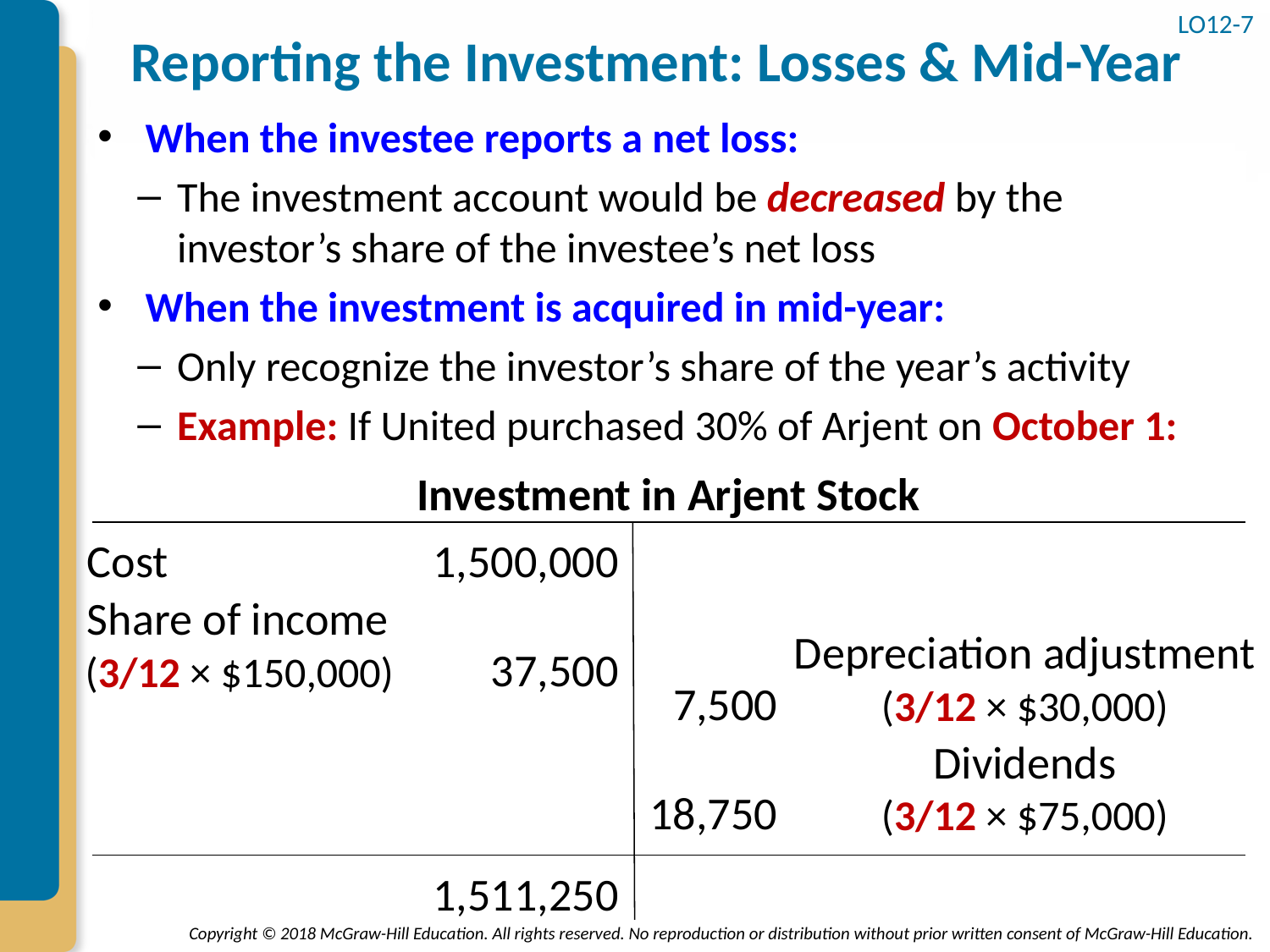

LO12-7
# Reporting the Investment: Losses & Mid-Year
When the investee reports a net loss:
The investment account would be decreased by the investor’s share of the investee’s net loss
When the investment is acquired in mid-year:
Only recognize the investor’s share of the year’s activity
Example: If United purchased 30% of Arjent on October 1:

Investment in Arjent Stock
Cost
1,500,000
Share of income
Depreciation adjustment
37,500
(3/12 × $150,000)
7,500
(3/12 × $30,000)
Dividends
18,750
(3/12 × $75,000)
1,511,250